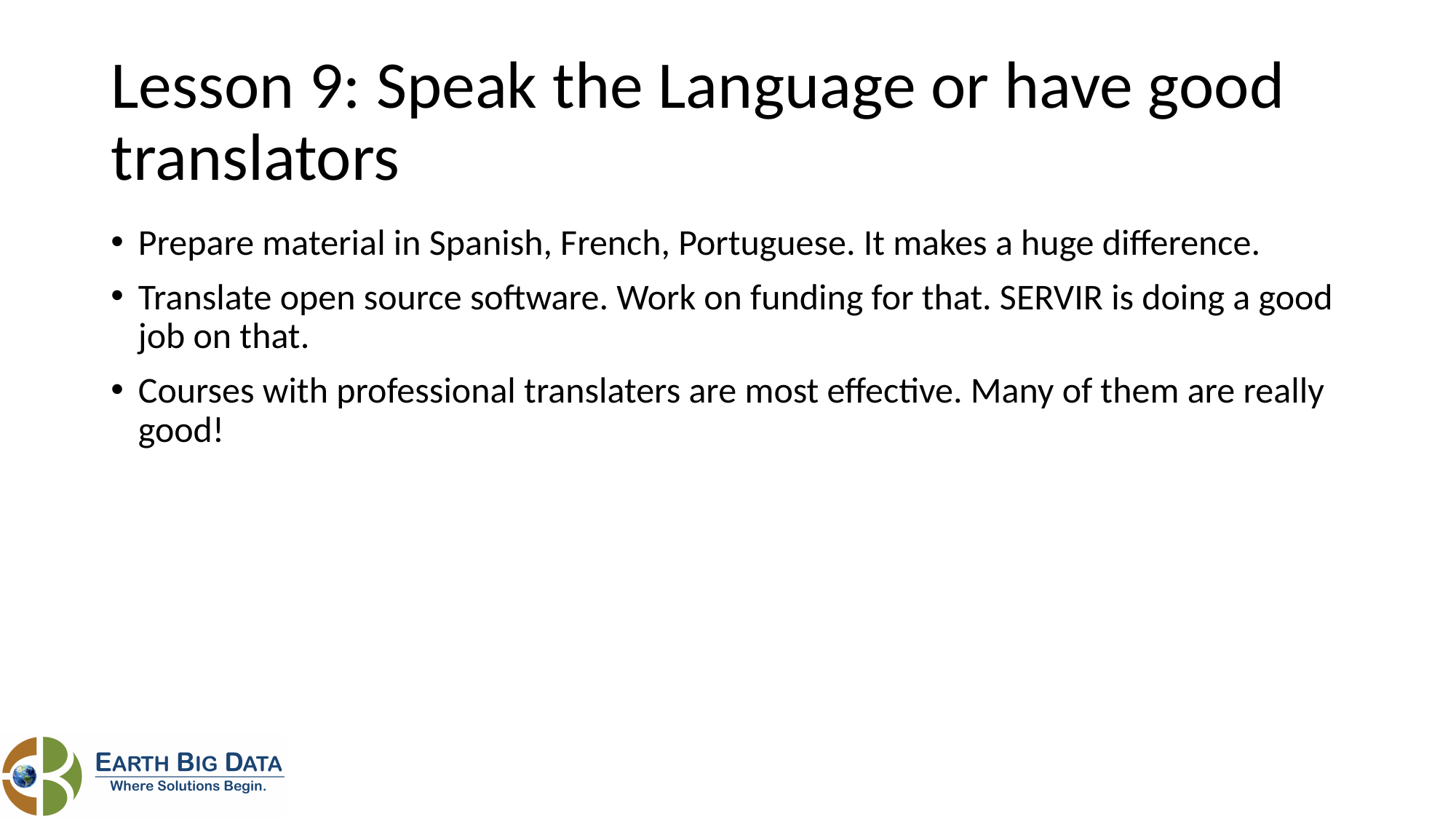

# Lesson 9: Speak the Language or have good translators
Prepare material in Spanish, French, Portuguese. It makes a huge difference.
Translate open source software. Work on funding for that. SERVIR is doing a good job on that.
Courses with professional translaters are most effective. Many of them are really good!